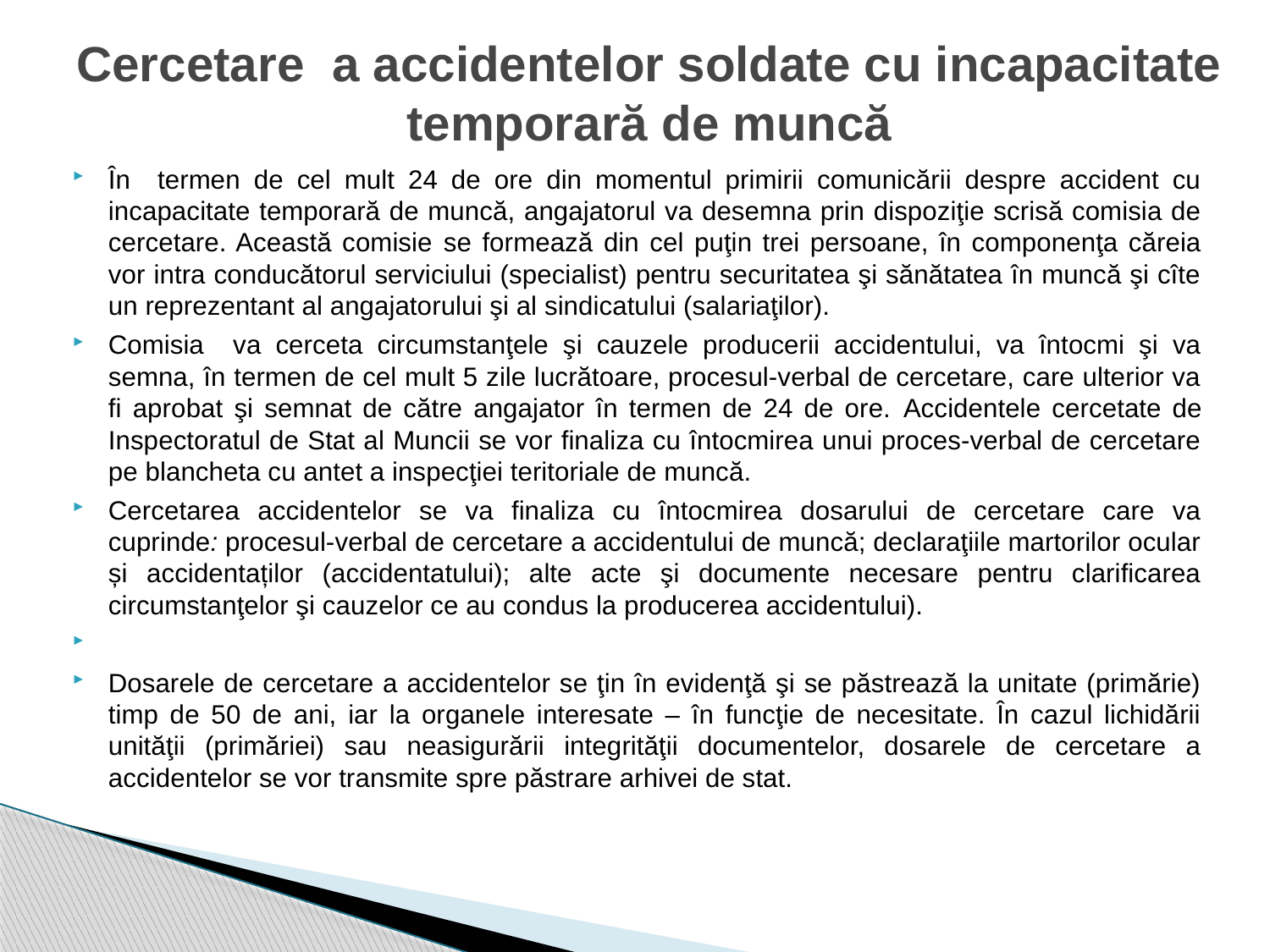

# Cercetare  a accidentelor soldate cu incapacitate temporară de muncă
În  termen de cel mult 24 de ore din momentul primirii comunicării despre accident cu incapacitate temporară de muncă, angajatorul va desemna prin dispoziţie scrisă comisia de cercetare. Această comisie se formează din cel puţin trei persoane, în componenţa căreia vor intra conducătorul serviciului (specialist) pentru securitatea şi sănătatea în muncă şi cîte un reprezentant al angajatorului şi al sindicatului (salariaţilor).
Comisia  va cerceta circumstanţele şi cauzele producerii accidentului, va întocmi şi va semna, în termen de cel mult 5 zile lucrătoare, procesul-verbal de cercetare, care ulterior va fi aprobat şi semnat de către angajator în termen de 24 de ore. Accidentele cercetate de Inspectoratul de Stat al Muncii se vor finaliza cu întocmirea unui proces-verbal de cercetare pe blancheta cu antet a inspecţiei teritoriale de muncă.
Cercetarea accidentelor se va finaliza cu întocmirea dosarului de cercetare care va cuprinde: procesul-verbal de cercetare a accidentului de muncă; declaraţiile martorilor ocular și accidentaților (accidentatului); alte acte şi documente necesare pentru clarificarea circumstanţelor şi cauzelor ce au condus la producerea accidentului).

Dosarele de cercetare a accidentelor se ţin în evidenţă şi se păstrează la unitate (primărie) timp de 50 de ani, iar la organele interesate – în funcţie de necesitate. În cazul lichidării unităţii (primăriei) sau neasigurării integrităţii documentelor, dosarele de cercetare a accidentelor se vor transmite spre păstrare arhivei de stat.